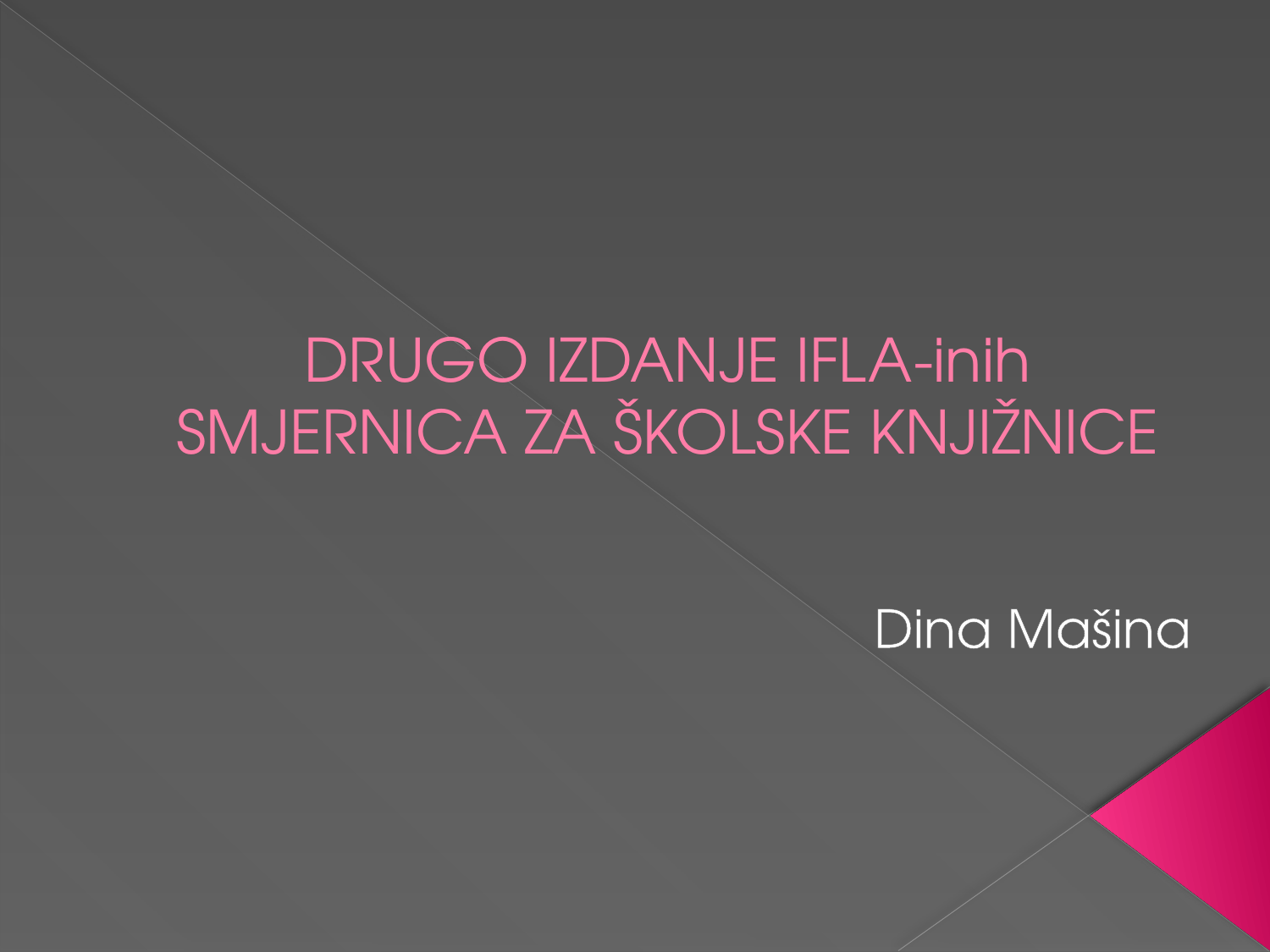

# DRUGO IZDANJE IFLA-inih SMJERNICA ZA ŠKOLSKE KNJIŽNICE

Dina Mašina